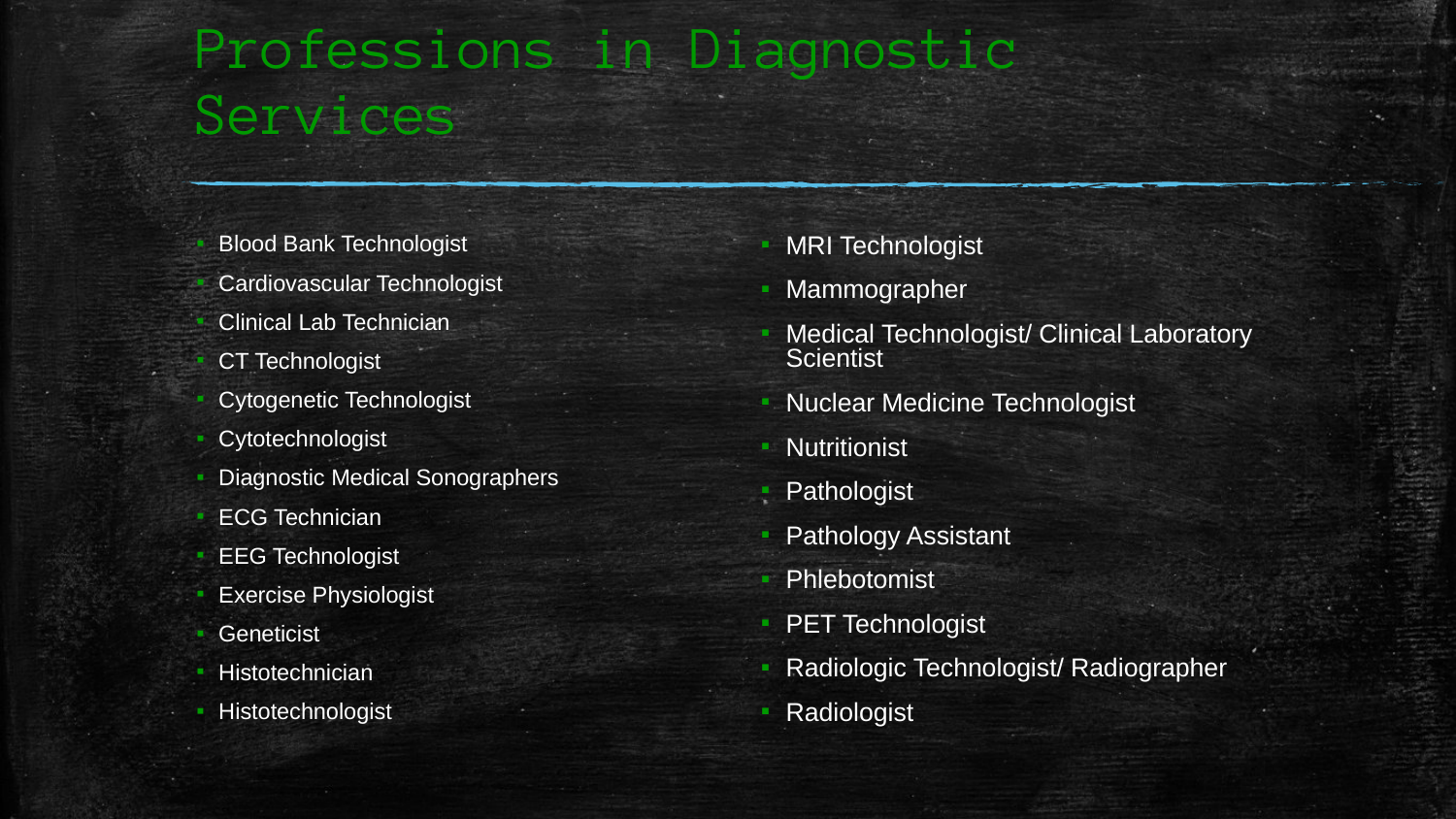

# Professions in Diagnostic Services
Blood Bank Technologist
Cardiovascular Technologist
Clinical Lab Technician
CT Technologist
Cytogenetic Technologist
Cytotechnologist
Diagnostic Medical Sonographers
ECG Technician
EEG Technologist
Exercise Physiologist
Geneticist
Histotechnician
Histotechnologist

MRI Technologist
Mammographer
Medical Technologist/ Clinical Laboratory Scientist
Nuclear Medicine Technologist
Nutritionist
Pathologist
Pathology Assistant
Phlebotomist
PET Technologist
Radiologic Technologist/ Radiographer
Radiologist